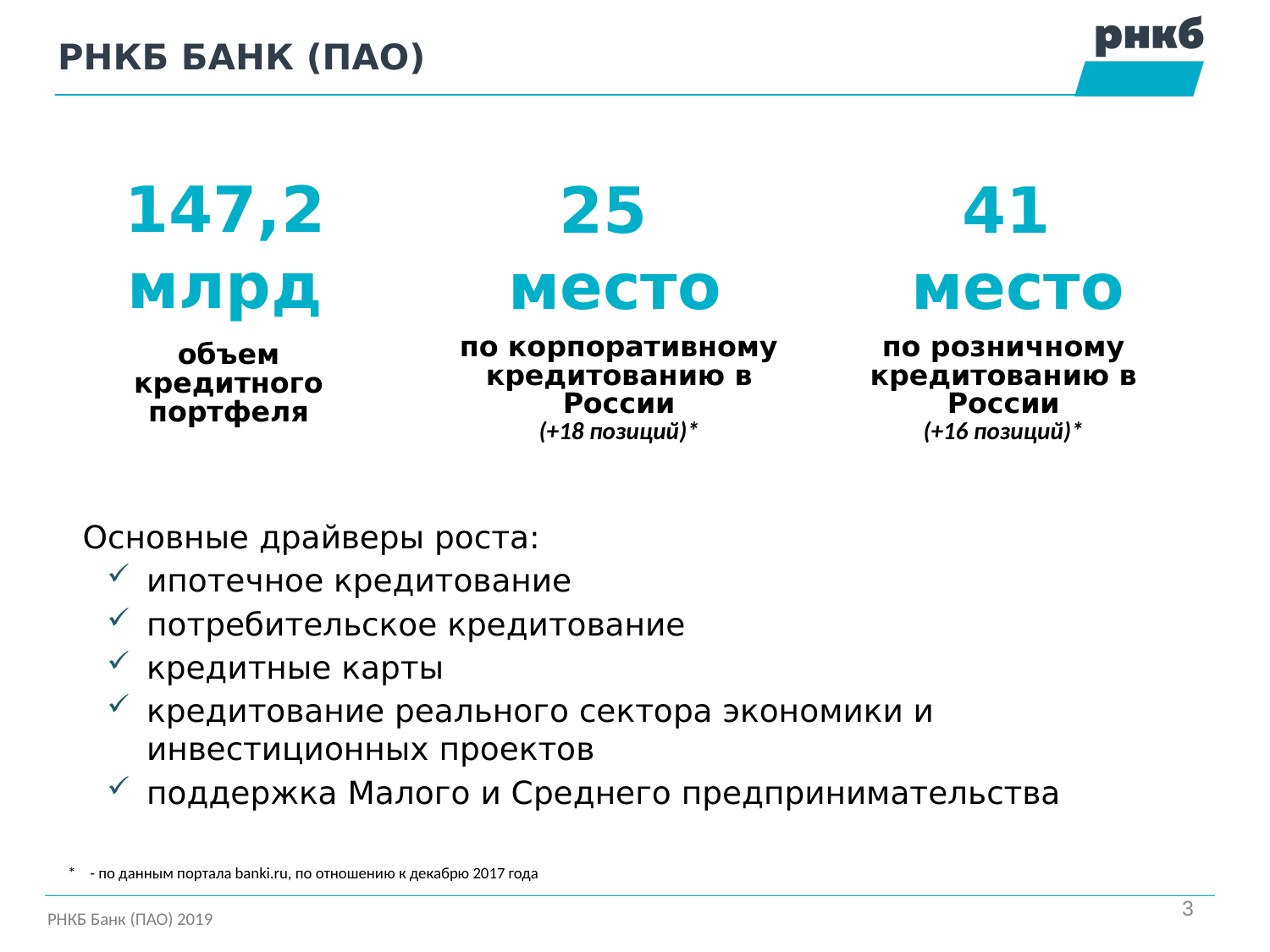

# РНКБ БАНК (ПАО)
147,2 млрд
25
место
41
место
по корпоративному кредитованию в России
(+18 позиций)*
по розничному кредитованию в России
(+16 позиций)*
объем кредитного портфеля
Основные драйверы роста:
ипотечное кредитование
потребительское кредитование
кредитные карты
кредитование реального сектора экономики и инвестиционных проектов
поддержка Малого и Среднего предпринимательства
*    - по данным портала banki.ru, по отношению к декабрю 2017 года
3